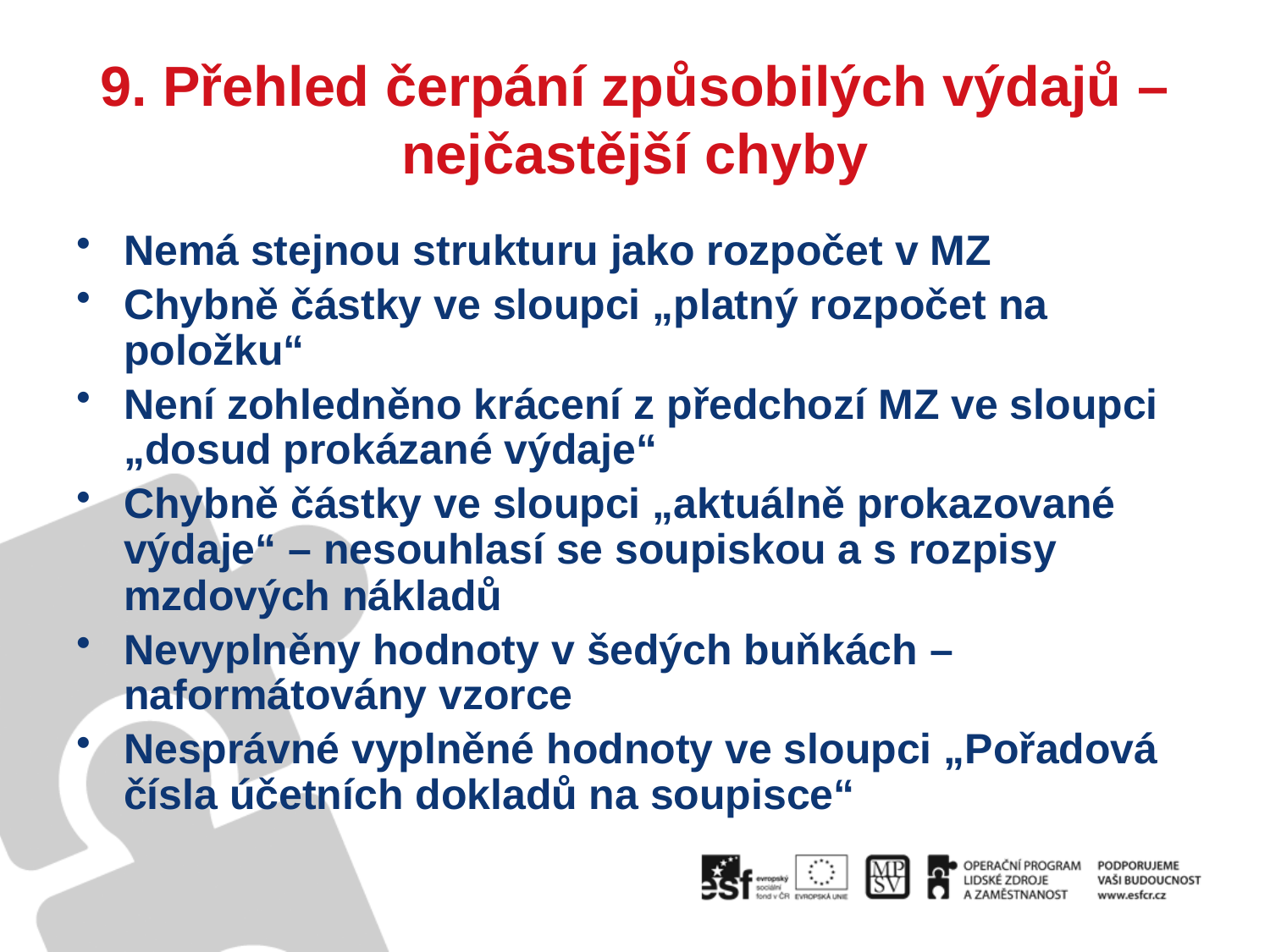

# 9. Přehled čerpání způsobilých výdajů – nejčastější chyby
Nemá stejnou strukturu jako rozpočet v MZ
Chybně částky ve sloupci „platný rozpočet na položku“
Není zohledněno krácení z předchozí MZ ve sloupci „dosud prokázané výdaje“
Chybně částky ve sloupci „aktuálně prokazované výdaje“ – nesouhlasí se soupiskou a s rozpisy mzdových nákladů
Nevyplněny hodnoty v šedých buňkách – naformátovány vzorce
Nesprávné vyplněné hodnoty ve sloupci „Pořadová čísla účetních dokladů na soupisce“